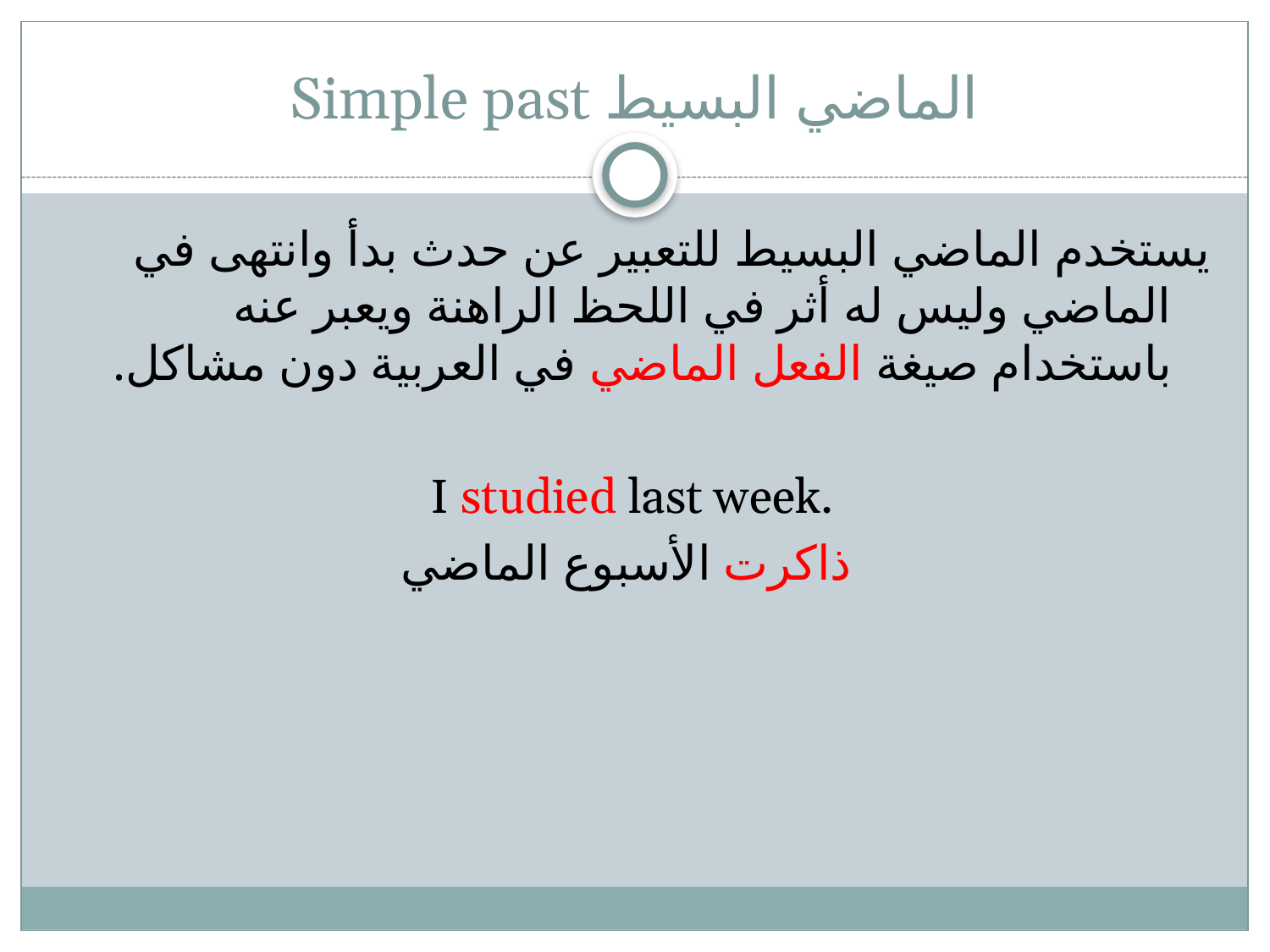

# Simple past الماضي البسيط
يستخدم الماضي البسيط للتعبير عن حدث بدأ وانتهى في الماضي وليس له أثر في اللحظ الراهنة ويعبر عنه باستخدام صيغة الفعل الماضي في العربية دون مشاكل.

I studied last week.
ذاكرت الأسبوع الماضي